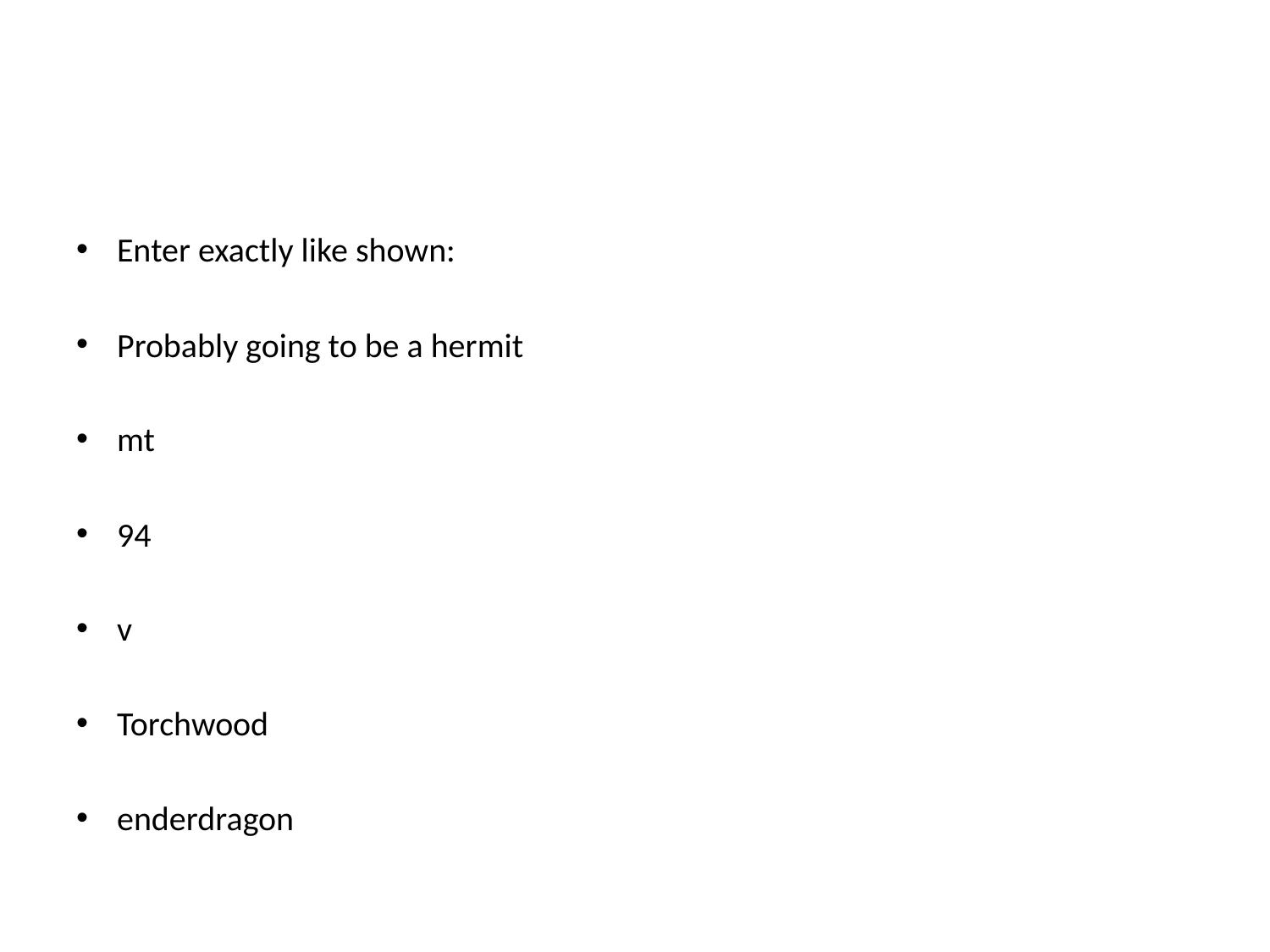

#
Enter exactly like shown:

Probably going to be a hermit

mt

94

v

Torchwood

enderdragon